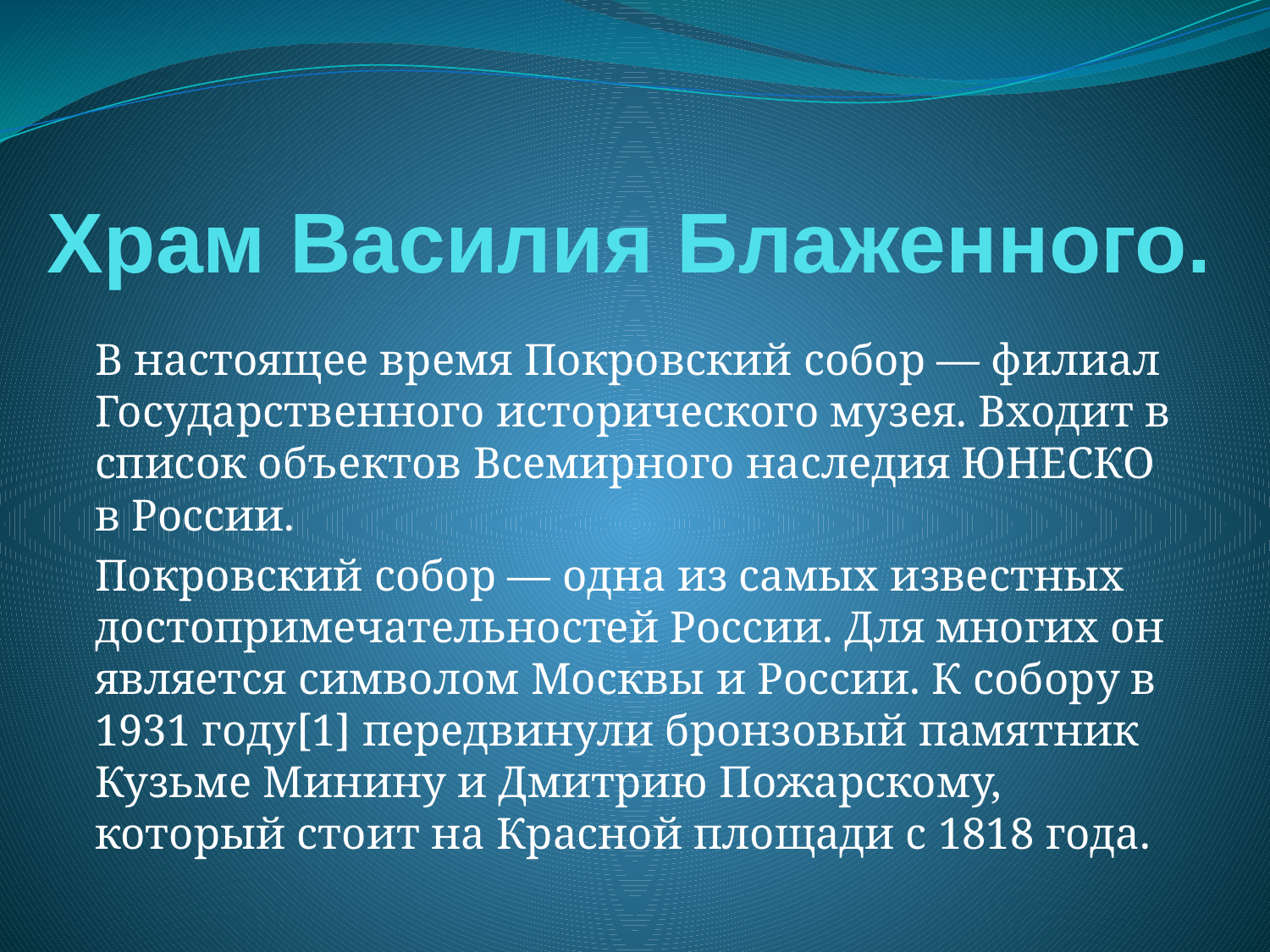

# Храм Василия Блаженного.
В настоящее время Покровский собор — филиал Государственного исторического музея. Входит в список объектов Всемирного наследия ЮНЕСКО в России.
Покровский собор — одна из самых известных достопримечательностей России. Для многих он является символом Москвы и России. К собору в 1931 году[1] передвинули бронзовый памятник Кузьме Минину и Дмитрию Пожарскому, который стоит на Красной площади с 1818 года.